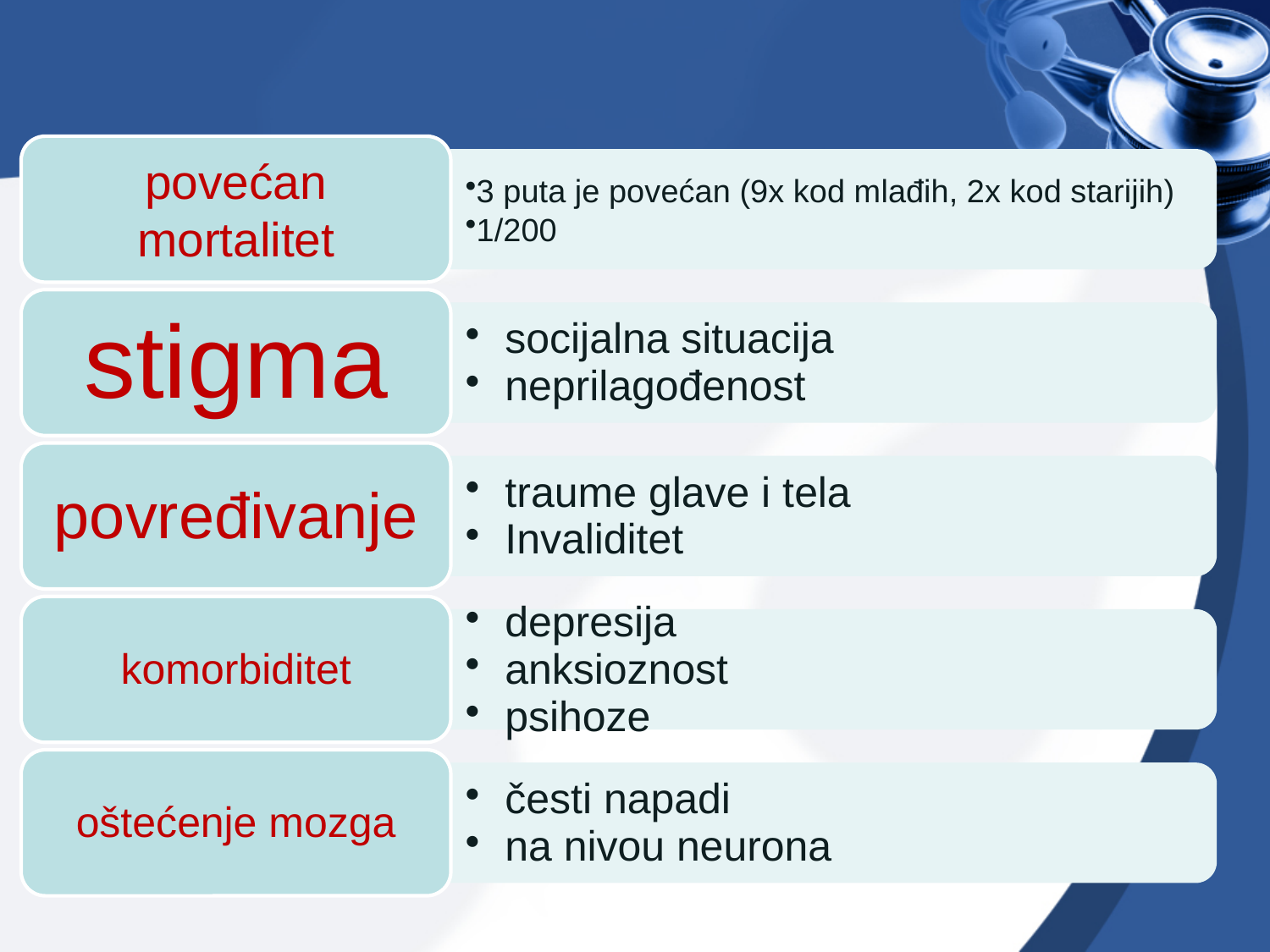

#
povećan mortalitet
3 puta je povećan (9x kod mlađih, 2x kod starijih)
1/200
stigma
socijalna situacija
povređivanje
traume glave i tela
Invaliditet
neprilagođenost
komorbiditet
depresija
anksioznost
psihoze
oštećenje mozga
česti napadi
na nivou neurona
30